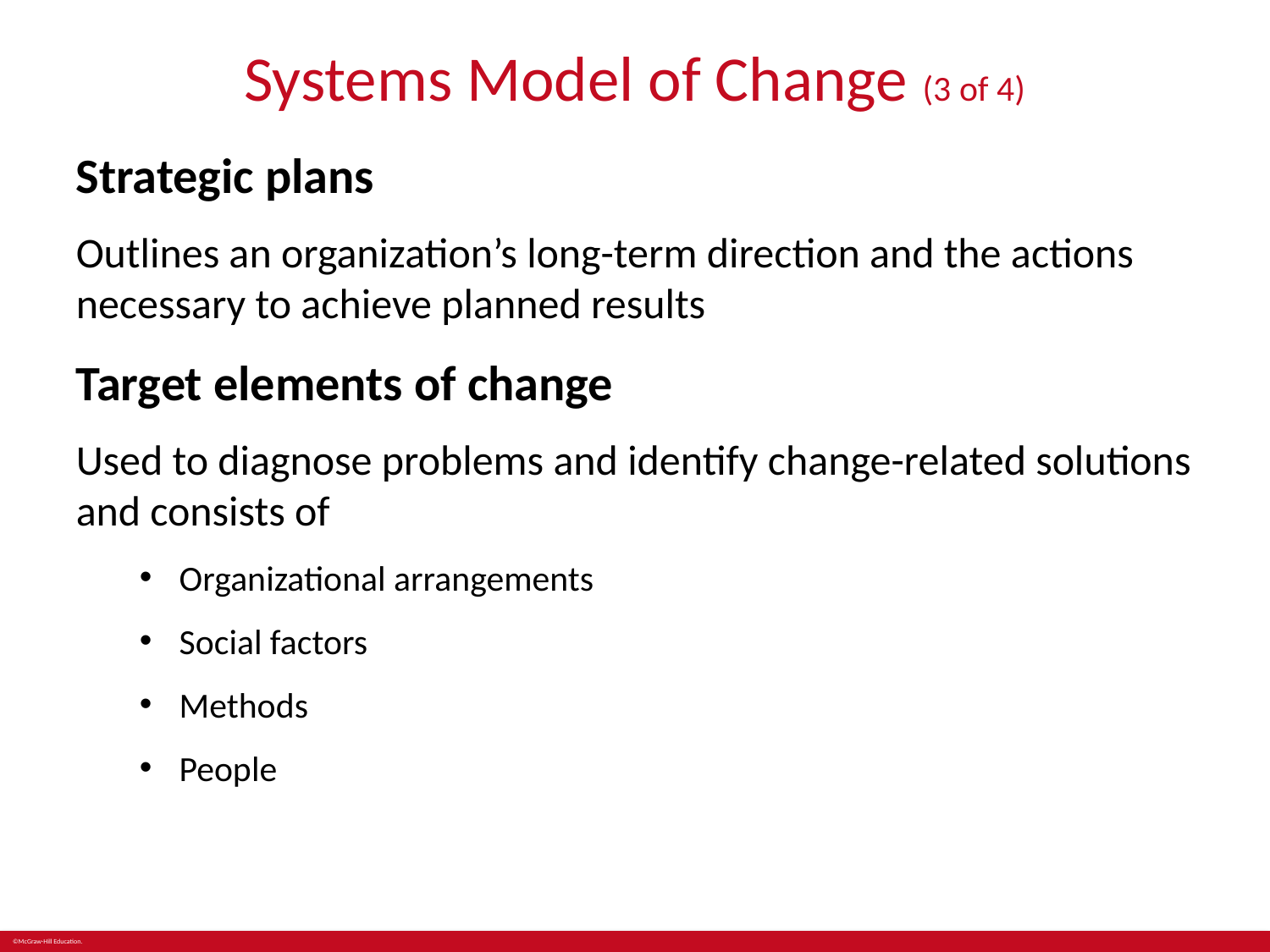

# Systems Model of Change (3 of 4)
Strategic plans
Outlines an organization’s long-term direction and the actions necessary to achieve planned results
Target elements of change
Used to diagnose problems and identify change-related solutions and consists of
Organizational arrangements
Social factors
Methods
People